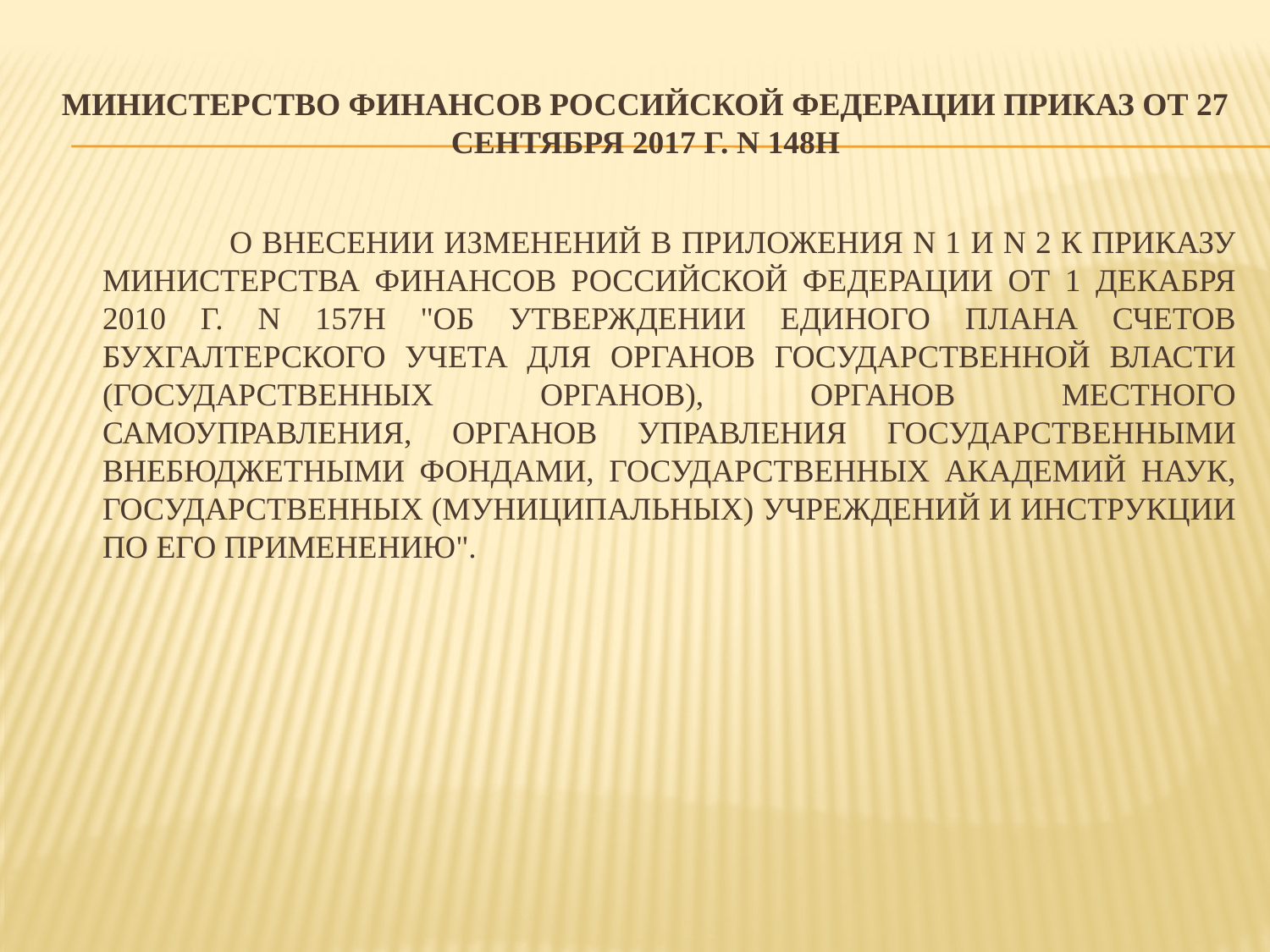

# МИНИСТЕРСТВО ФИНАНСОВ РОССИЙСКОЙ ФЕДЕРАЦИИ ПРИКАЗ от 27 сентября 2017 г. N 148н
		О ВНЕСЕНИИ ИЗМЕНЕНИЙ В ПРИЛОЖЕНИЯ N 1 И N 2 К ПРИКАЗУ МИНИСТЕРСТВА ФИНАНСОВ РОССИЙСКОЙ ФЕДЕРАЦИИ ОТ 1 ДЕКАБРЯ 2010 Г. N 157Н "ОБ УТВЕРЖДЕНИИ ЕДИНОГО ПЛАНА СЧЕТОВ БУХГАЛТЕРСКОГО УЧЕТА ДЛЯ ОРГАНОВ ГОСУДАРСТВЕННОЙ ВЛАСТИ (ГОСУДАРСТВЕННЫХ ОРГАНОВ), ОРГАНОВ МЕСТНОГО САМОУПРАВЛЕНИЯ, ОРГАНОВ УПРАВЛЕНИЯ ГОСУДАРСТВЕННЫМИ ВНЕБЮДЖЕТНЫМИ ФОНДАМИ, ГОСУДАРСТВЕННЫХ АКАДЕМИЙ НАУК, ГОСУДАРСТВЕННЫХ (МУНИЦИПАЛЬНЫХ) УЧРЕЖДЕНИЙ И ИНСТРУКЦИИ ПО ЕГО ПРИМЕНЕНИЮ".